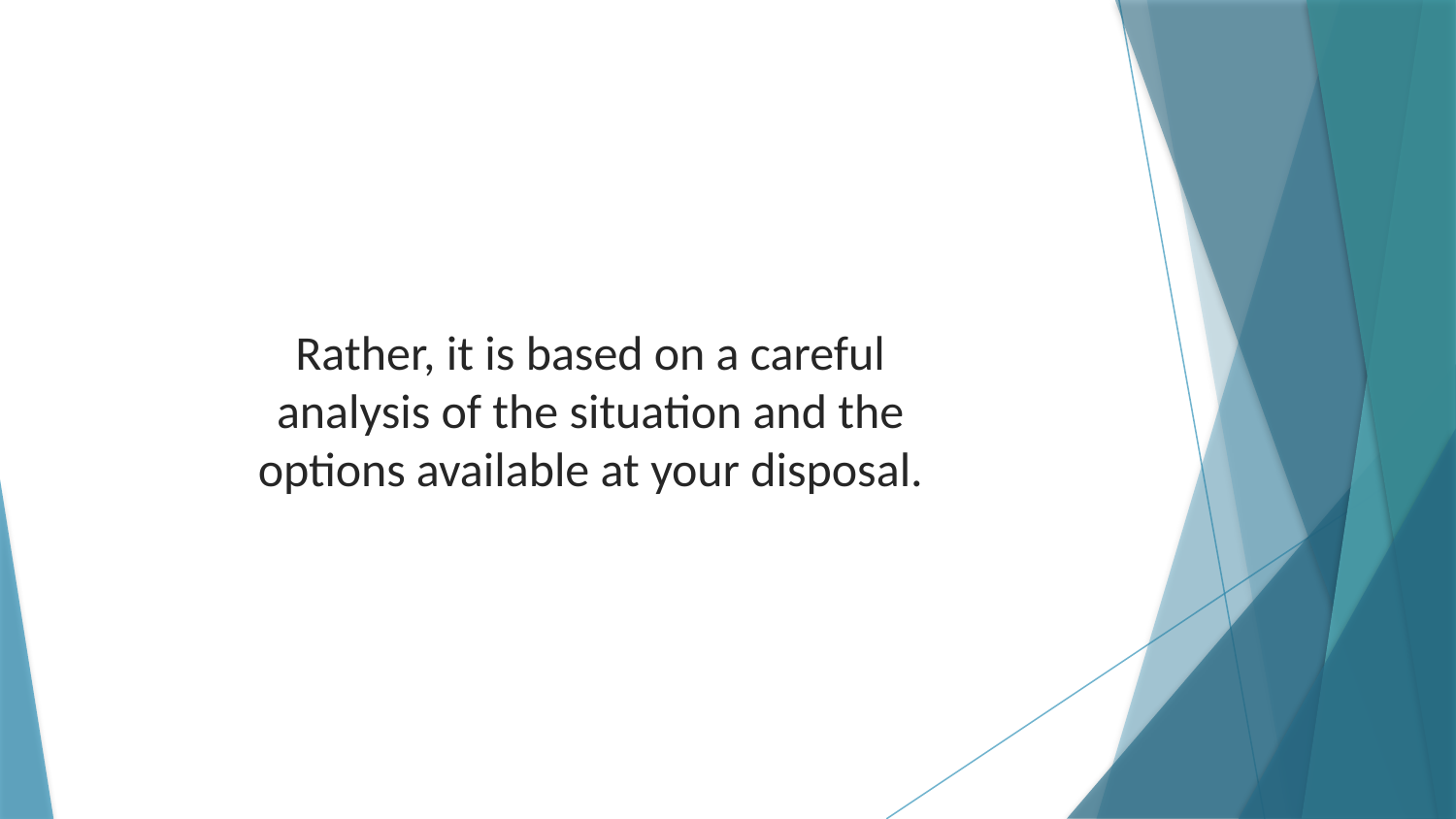

Rather, it is based on a careful analysis of the situation and the options available at your disposal.